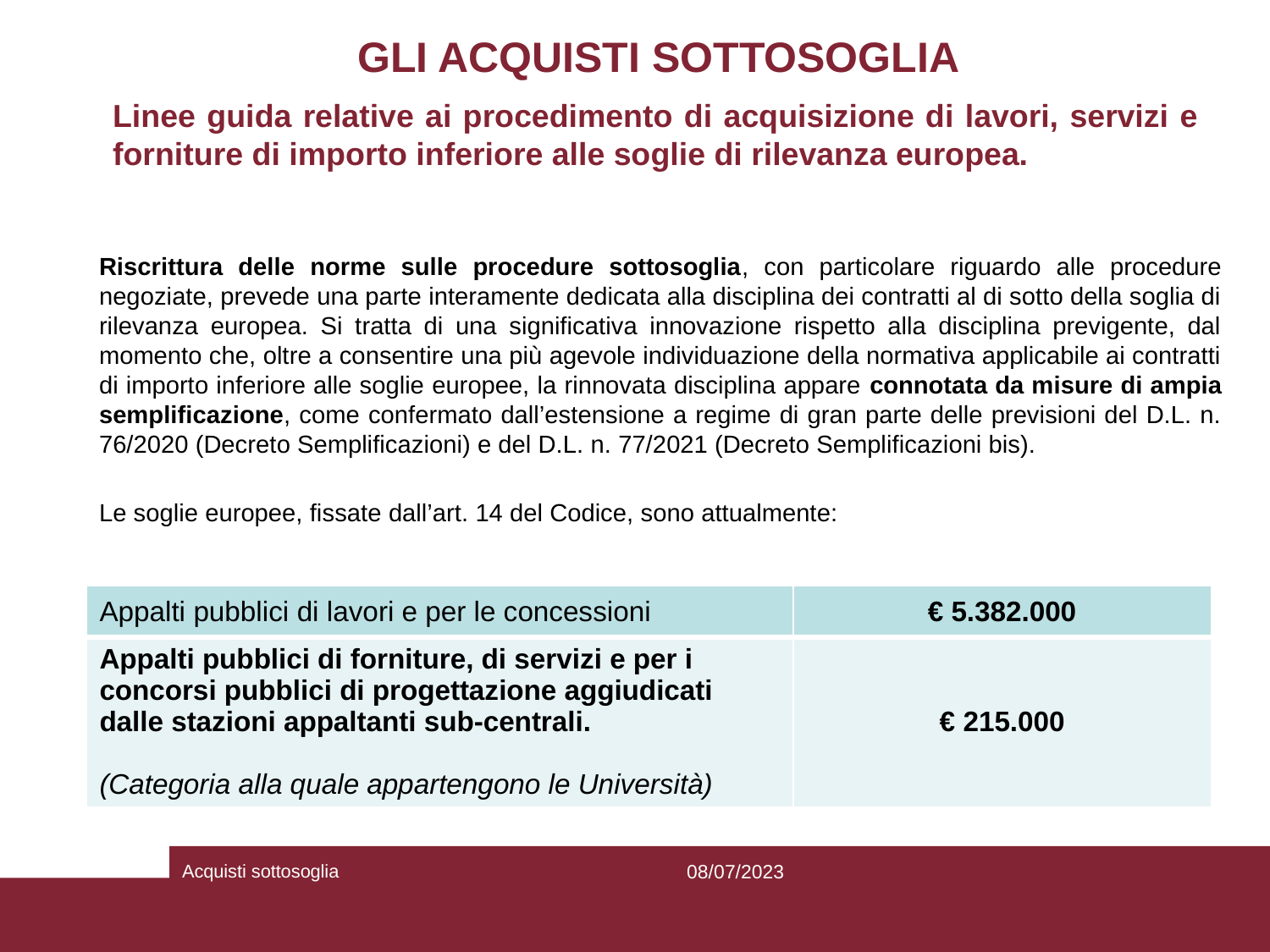

# GLI ACQUISTI SOTTOSOGLIA
Linee guida relative ai procedimento di acquisizione di lavori, servizi e forniture di importo inferiore alle soglie di rilevanza europea.

	Riscrittura delle norme sulle procedure sottosoglia, con particolare riguardo alle procedure negoziate, prevede una parte interamente dedicata alla disciplina dei contratti al di sotto della soglia di rilevanza europea. Si tratta di una significativa innovazione rispetto alla disciplina previgente, dal momento che, oltre a consentire una più agevole individuazione della normativa applicabile ai contratti di importo inferiore alle soglie europee, la rinnovata disciplina appare connotata da misure di ampia semplificazione, come confermato dall’estensione a regime di gran parte delle previsioni del D.L. n. 76/2020 (Decreto Semplificazioni) e del D.L. n. 77/2021 (Decreto Semplificazioni bis).

	Le soglie europee, fissate dall’art. 14 del Codice, sono attualmente:

| Appalti pubblici di lavori e per le concessioni | € 5.382.000 |
| --- | --- |
| Appalti pubblici di forniture, di servizi e per i concorsi pubblici di progettazione aggiudicati dalle stazioni appaltanti sub-centrali. (Categoria alla quale appartengono le Università) | € 215.000 |
Acquisti sottosoglia
08/07/2023